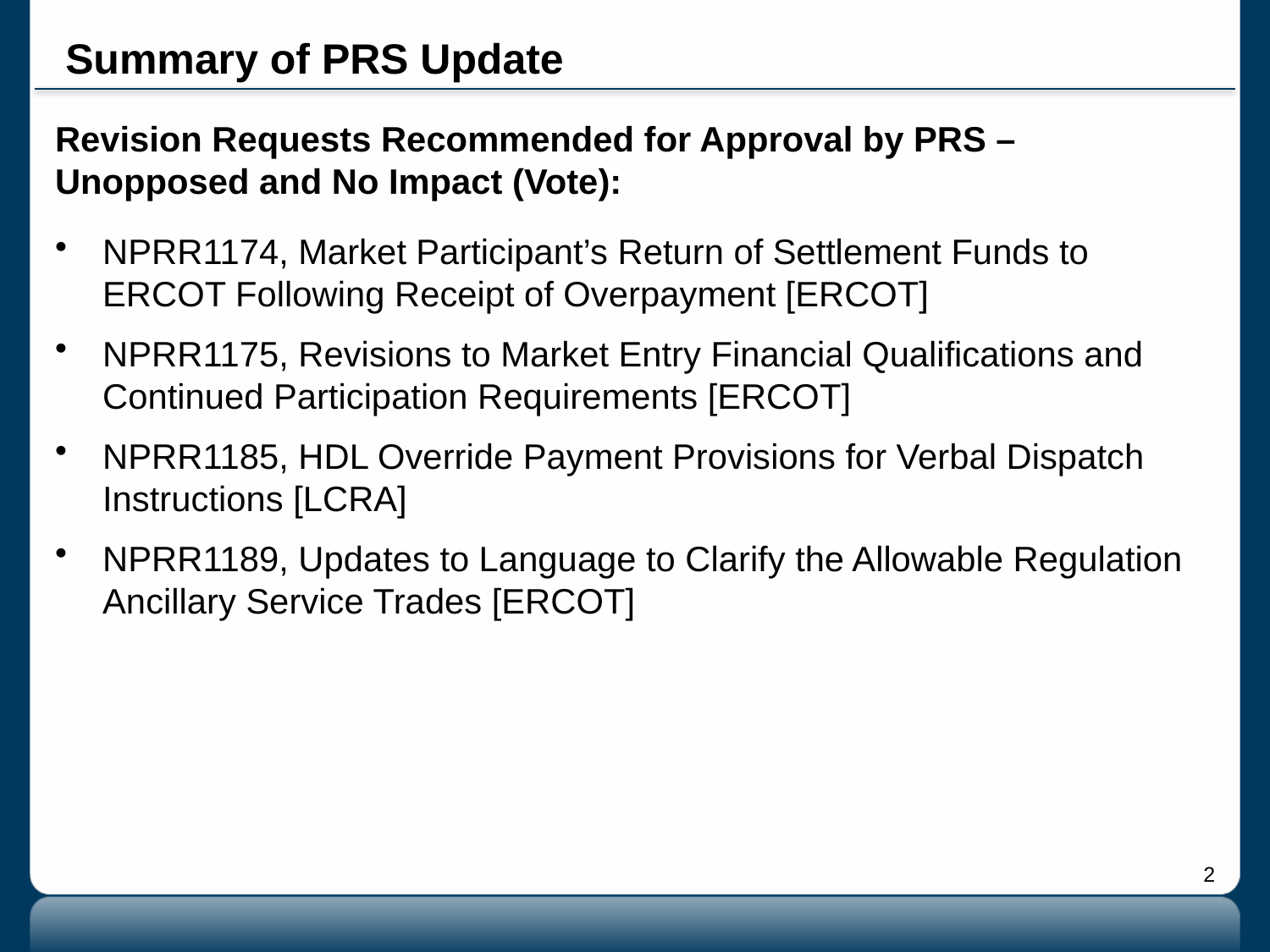

# Summary of PRS Update
Revision Requests Recommended for Approval by PRS – Unopposed and No Impact (Vote):
NPRR1174, Market Participant’s Return of Settlement Funds to ERCOT Following Receipt of Overpayment [ERCOT]
NPRR1175, Revisions to Market Entry Financial Qualifications and Continued Participation Requirements [ERCOT]
NPRR1185, HDL Override Payment Provisions for Verbal Dispatch Instructions [LCRA]
NPRR1189, Updates to Language to Clarify the Allowable Regulation Ancillary Service Trades [ERCOT]